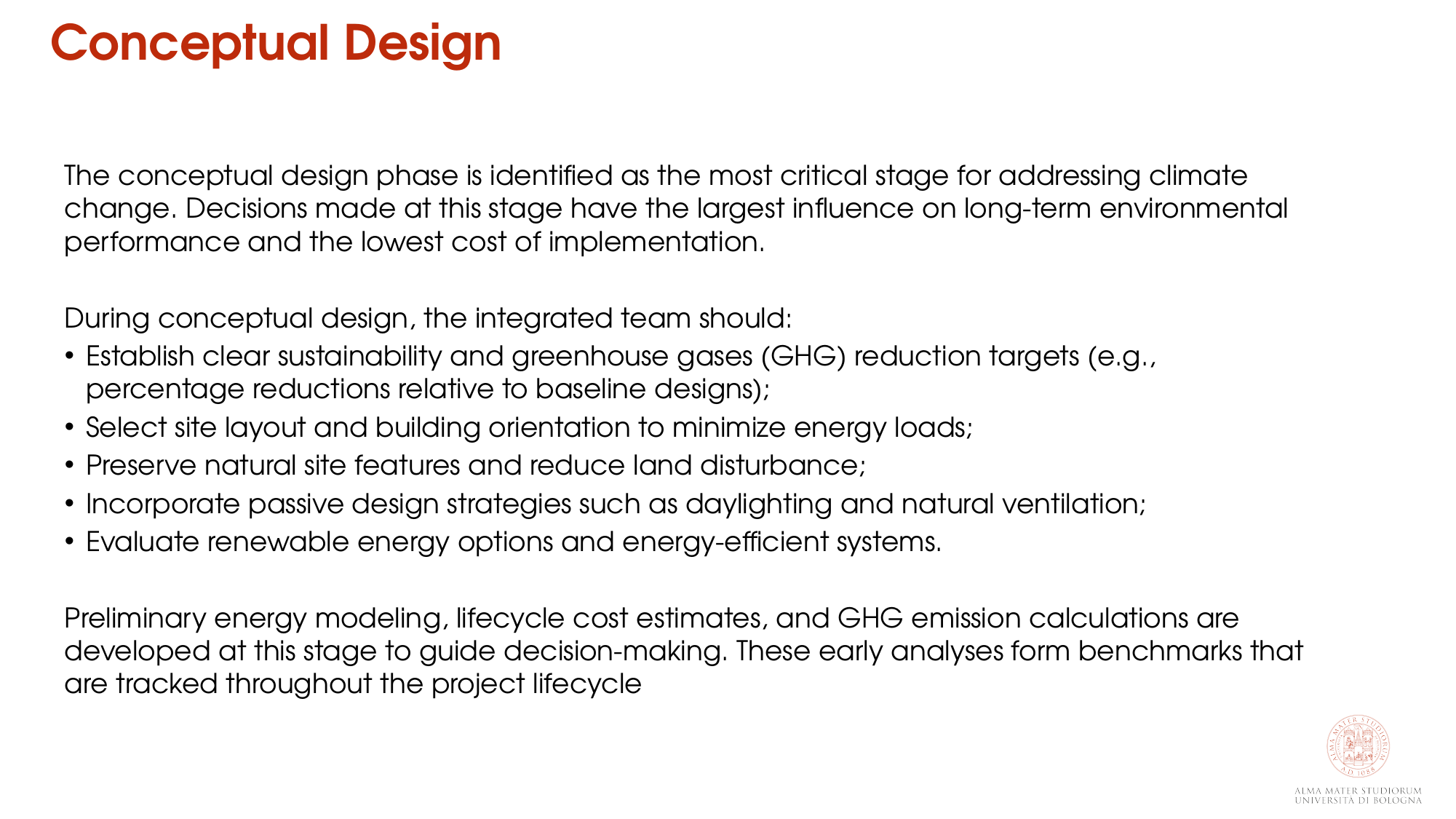

Conceptual Design
The conceptual design phase is identified as the most critical stage for addressing climate change. Decisions made at this stage have the largest influence on long-term environmental performance and the lowest cost of implementation.

During conceptual design, the integrated team should:
Establish clear sustainability and greenhouse gases (GHG) reduction targets (e.g., percentage reductions relative to baseline designs);
Select site layout and building orientation to minimize energy loads;
Preserve natural site features and reduce land disturbance;
Incorporate passive design strategies such as daylighting and natural ventilation;
Evaluate renewable energy options and energy-efficient systems.

Preliminary energy modeling, lifecycle cost estimates, and GHG emission calculations are developed at this stage to guide decision-making. These early analyses form benchmarks that are tracked throughout the project lifecycle